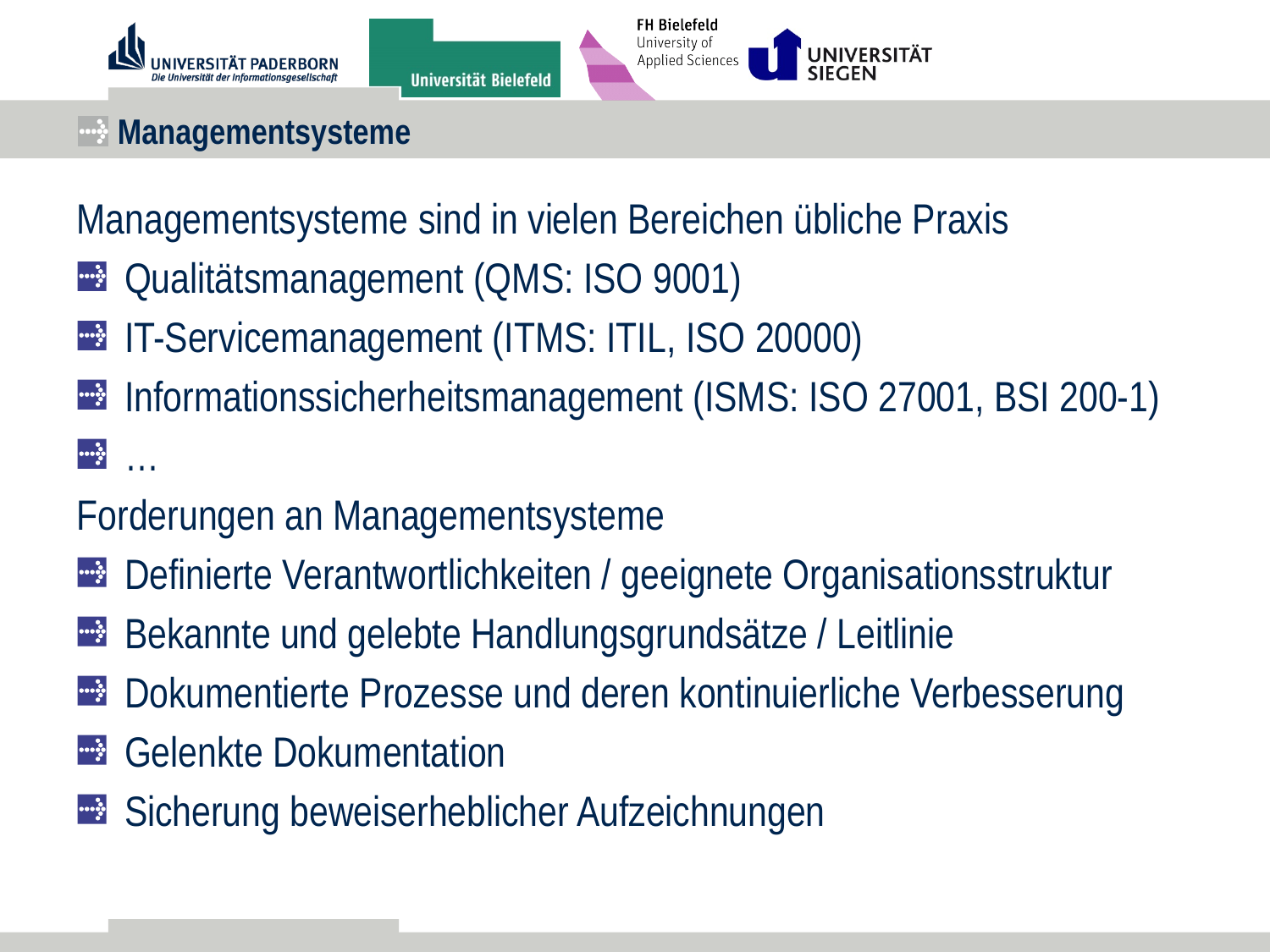

# Managementsysteme
Managementsysteme sind in vielen Bereichen übliche Praxis
Qualitätsmanagement (QMS: ISO 9001)
IT-Servicemanagement (ITMS: ITIL, ISO 20000)
Informationssicherheitsmanagement (ISMS: ISO 27001, BSI 200-1)
…
Forderungen an Managementsysteme
Definierte Verantwortlichkeiten / geeignete Organisationsstruktur
Bekannte und gelebte Handlungsgrundsätze / Leitlinie
Dokumentierte Prozesse und deren kontinuierliche Verbesserung
Gelenkte Dokumentation
Sicherung beweiserheblicher Aufzeichnungen